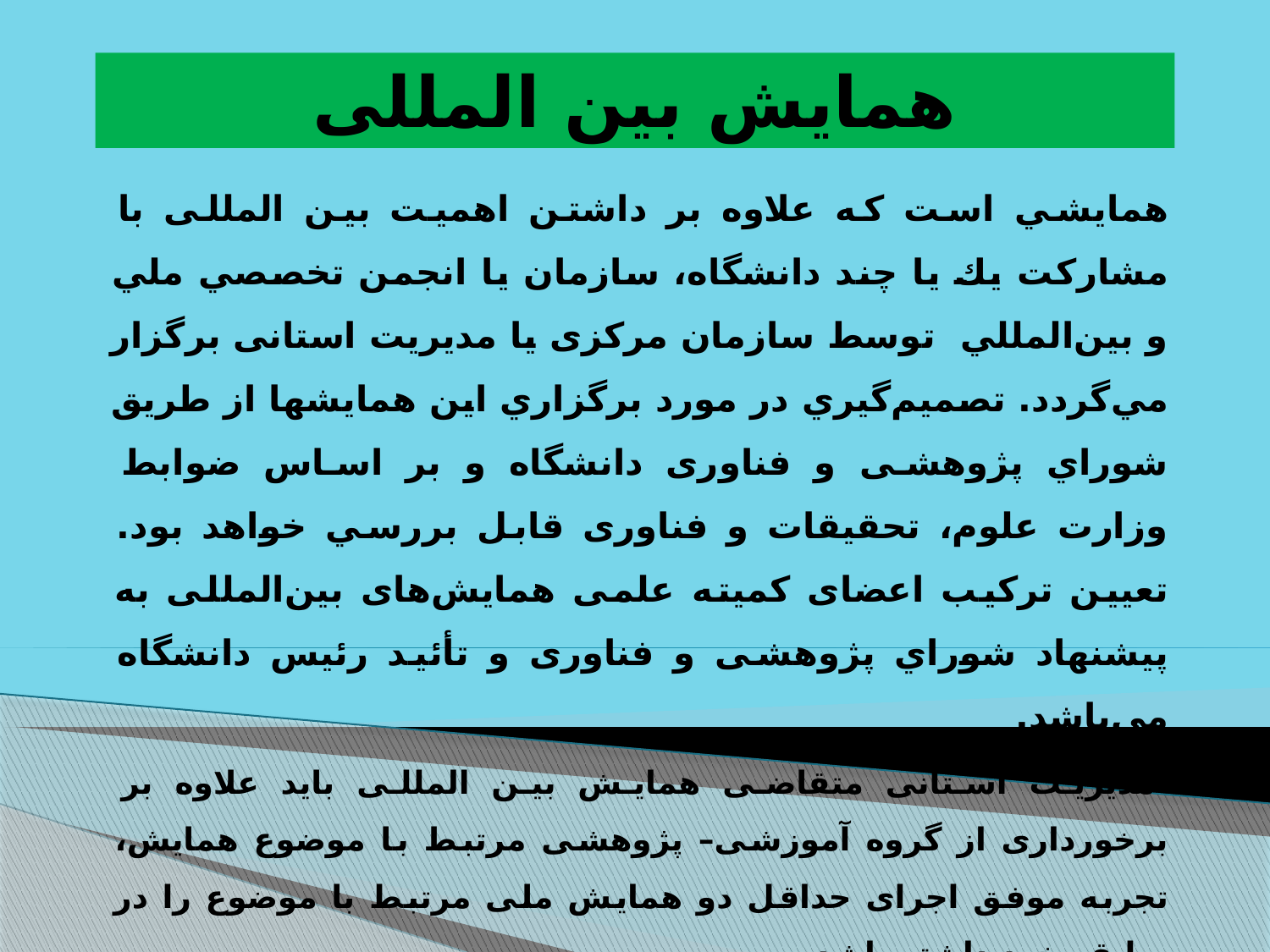

# همایش بین المللی
همايشي است كه علاوه بر داشتن اهمیت بین المللی با مشاركت يك يا چند دانشگاه، سازمان يا انجمن تخصصي ملي و بين‌المللي  توسط سازمان مرکزی یا مدیریت استانی برگزار مي‌گردد. تصميم‌گيري در مورد برگزاري اين همايشها از طريق شوراي پژوهشی و فناوری دانشگاه و بر اساس ضوابط وزارت علوم، تحقیقات و فناوری قابل بررسي خواهد بود. تعيين ترکيب اعضای کميته علمی همايش‌های بين‌المللی به پيشنهاد شوراي پژوهشی و فناوری و تأئيد رئيس دانشگاه مي‌باشد.
-مدیریت استانی متقاضی همایش بین المللی باید علاوه بر برخورداری از گروه آموزشی– پژوهشی مرتبط با موضوع همایش، تجربه موفق اجرای حداقل دو همایش ملی مرتبط با موضوع را در سابقه خود داشته باشد.